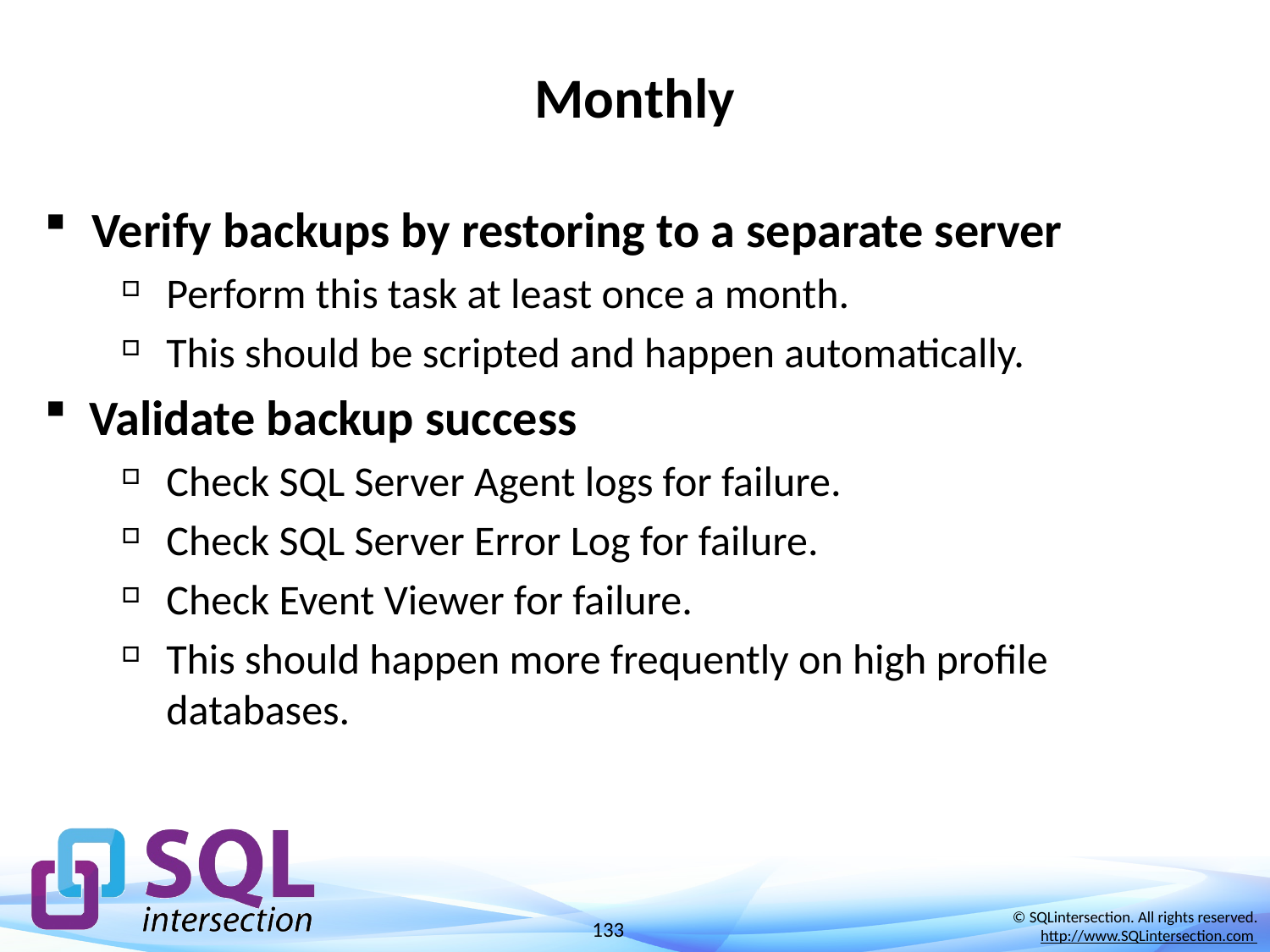

# Monthly
Verify backups by restoring to a separate server
Perform this task at least once a month.
This should be scripted and happen automatically.
Validate backup success
Check SQL Server Agent logs for failure.
Check SQL Server Error Log for failure.
Check Event Viewer for failure.
This should happen more frequently on high profile databases.